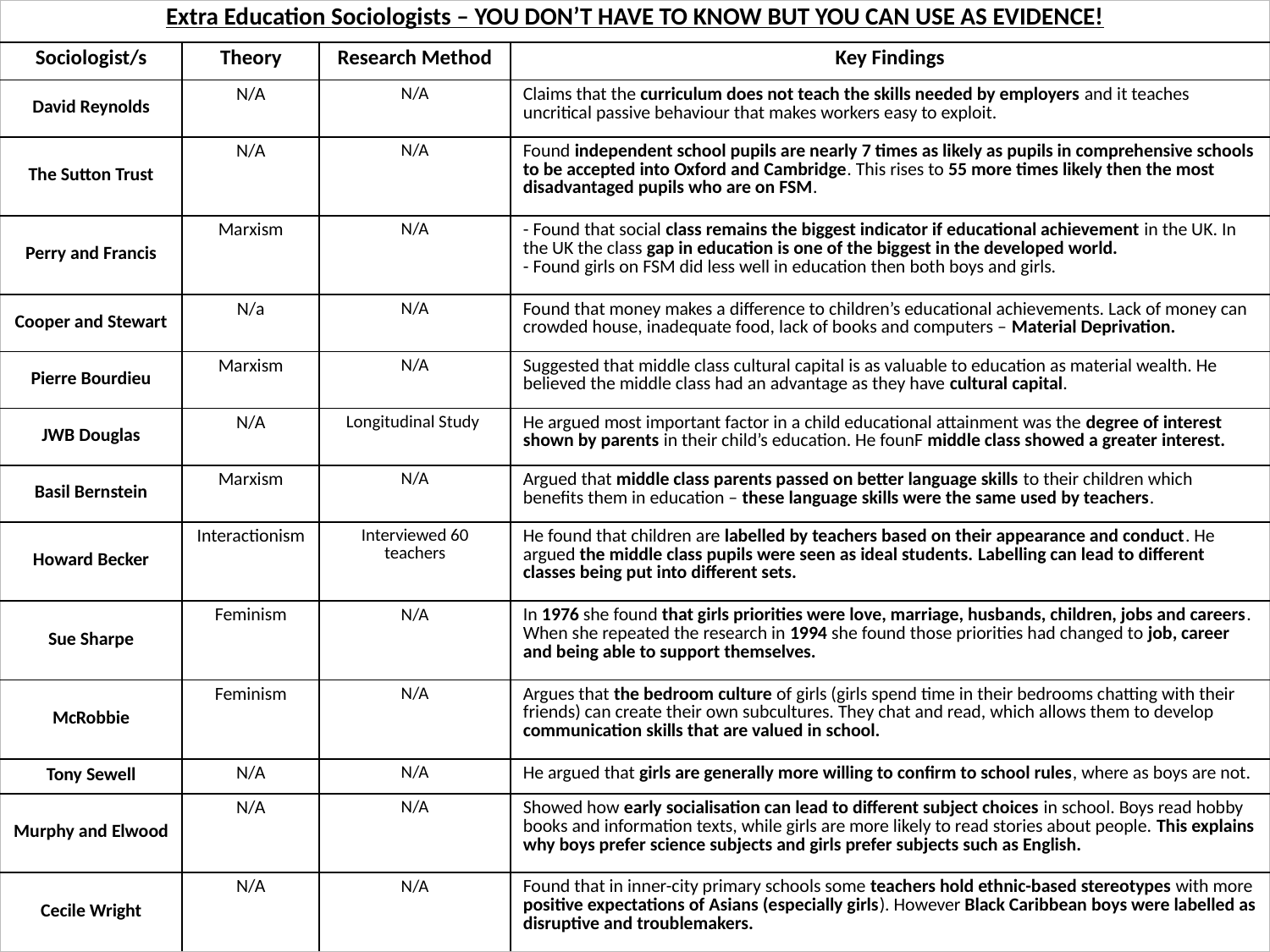

| Extra Education Sociologists – YOU DON’T HAVE TO KNOW BUT YOU CAN USE AS EVIDENCE! |  |  |  |
| --- | --- | --- | --- |
| Sociologist/s | Theory | Research Method | Key Findings |
| David Reynolds | N/A | N/A | Claims that the curriculum does not teach the skills needed by employers and it teaches uncritical passive behaviour that makes workers easy to exploit. |
| The Sutton Trust | N/A | N/A | Found independent school pupils are nearly 7 times as likely as pupils in comprehensive schools to be accepted into Oxford and Cambridge. This rises to 55 more times likely then the most disadvantaged pupils who are on FSM. |
| Perry and Francis | Marxism | N/A | - Found that social class remains the biggest indicator if educational achievement in the UK. In the UK the class gap in education is one of the biggest in the developed world. - Found girls on FSM did less well in education then both boys and girls. |
| Cooper and Stewart | N/a | N/A | Found that money makes a difference to children’s educational achievements. Lack of money can crowded house, inadequate food, lack of books and computers – Material Deprivation. |
| Pierre Bourdieu | Marxism | N/A | Suggested that middle class cultural capital is as valuable to education as material wealth. He believed the middle class had an advantage as they have cultural capital. |
| JWB Douglas | N/A | Longitudinal Study | He argued most important factor in a child educational attainment was the degree of interest shown by parents in their child’s education. He founF middle class showed a greater interest. |
| Basil Bernstein | Marxism | N/A | Argued that middle class parents passed on better language skills to their children which benefits them in education – these language skills were the same used by teachers. |
| Howard Becker | Interactionism | Interviewed 60 teachers | He found that children are labelled by teachers based on their appearance and conduct. He argued the middle class pupils were seen as ideal students. Labelling can lead to different classes being put into different sets. |
| Sue Sharpe | Feminism | N/A | In 1976 she found that girls priorities were love, marriage, husbands, children, jobs and careers. When she repeated the research in 1994 she found those priorities had changed to job, career and being able to support themselves. |
| McRobbie | Feminism | N/A | Argues that the bedroom culture of girls (girls spend time in their bedrooms chatting with their friends) can create their own subcultures. They chat and read, which allows them to develop communication skills that are valued in school. |
| Tony Sewell | N/A | N/A | He argued that girls are generally more willing to confirm to school rules, where as boys are not. |
| Murphy and Elwood | N/A | N/A | Showed how early socialisation can lead to different subject choices in school. Boys read hobby books and information texts, while girls are more likely to read stories about people. This explains why boys prefer science subjects and girls prefer subjects such as English. |
| Cecile Wright | N/A | N/A | Found that in inner-city primary schools some teachers hold ethnic-based stereotypes with more positive expectations of Asians (especially girls). However Black Caribbean boys were labelled as disruptive and troublemakers. |